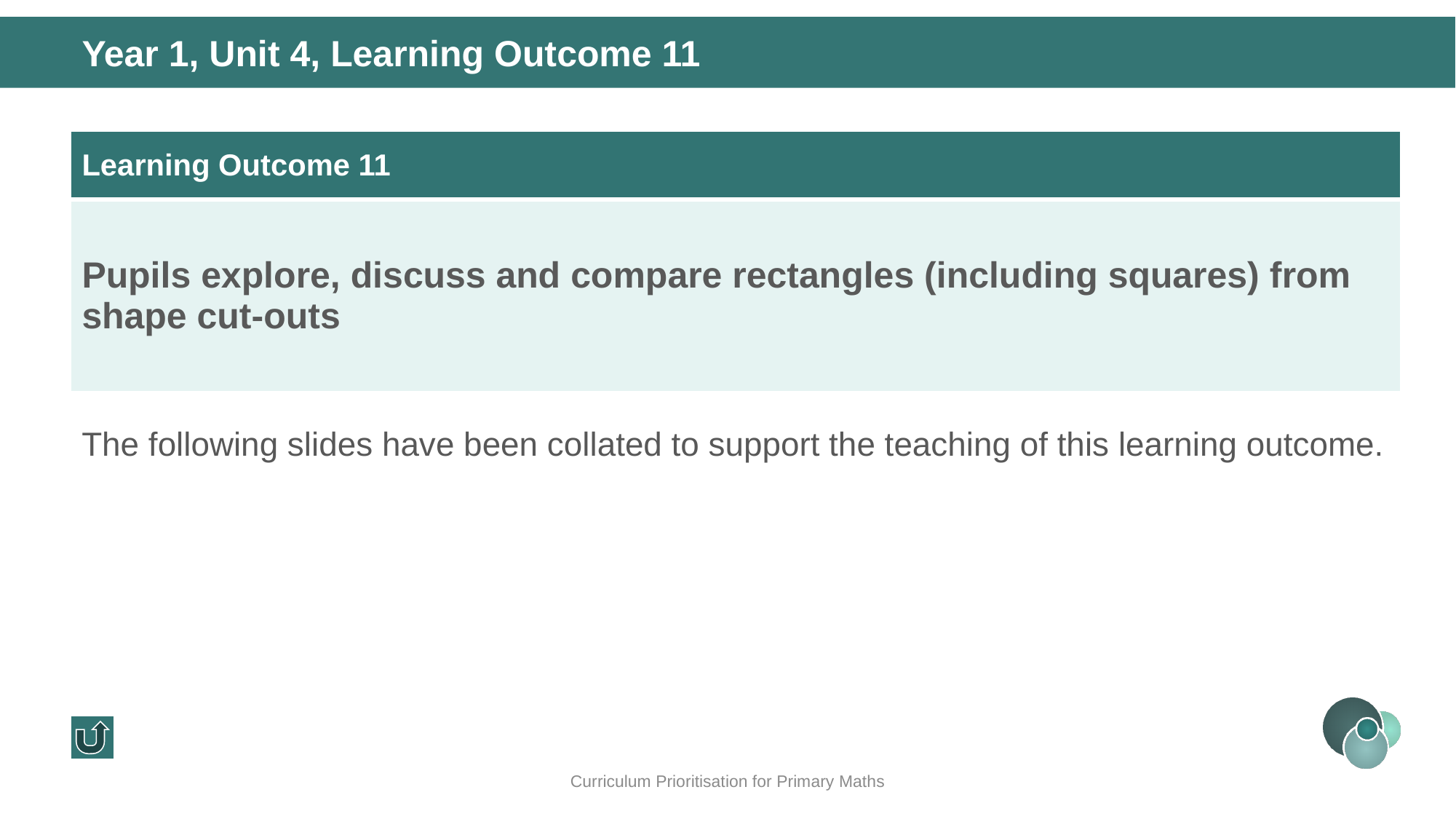

Year 1, Unit 4, Learning Outcome 11
| Learning Outcome 11 |
| --- |
| Pupils explore, discuss and compare rectangles (including squares) from shape cut-outs |
The following slides have been collated to support the teaching of this learning outcome.

Curriculum Prioritisation for Primary Maths